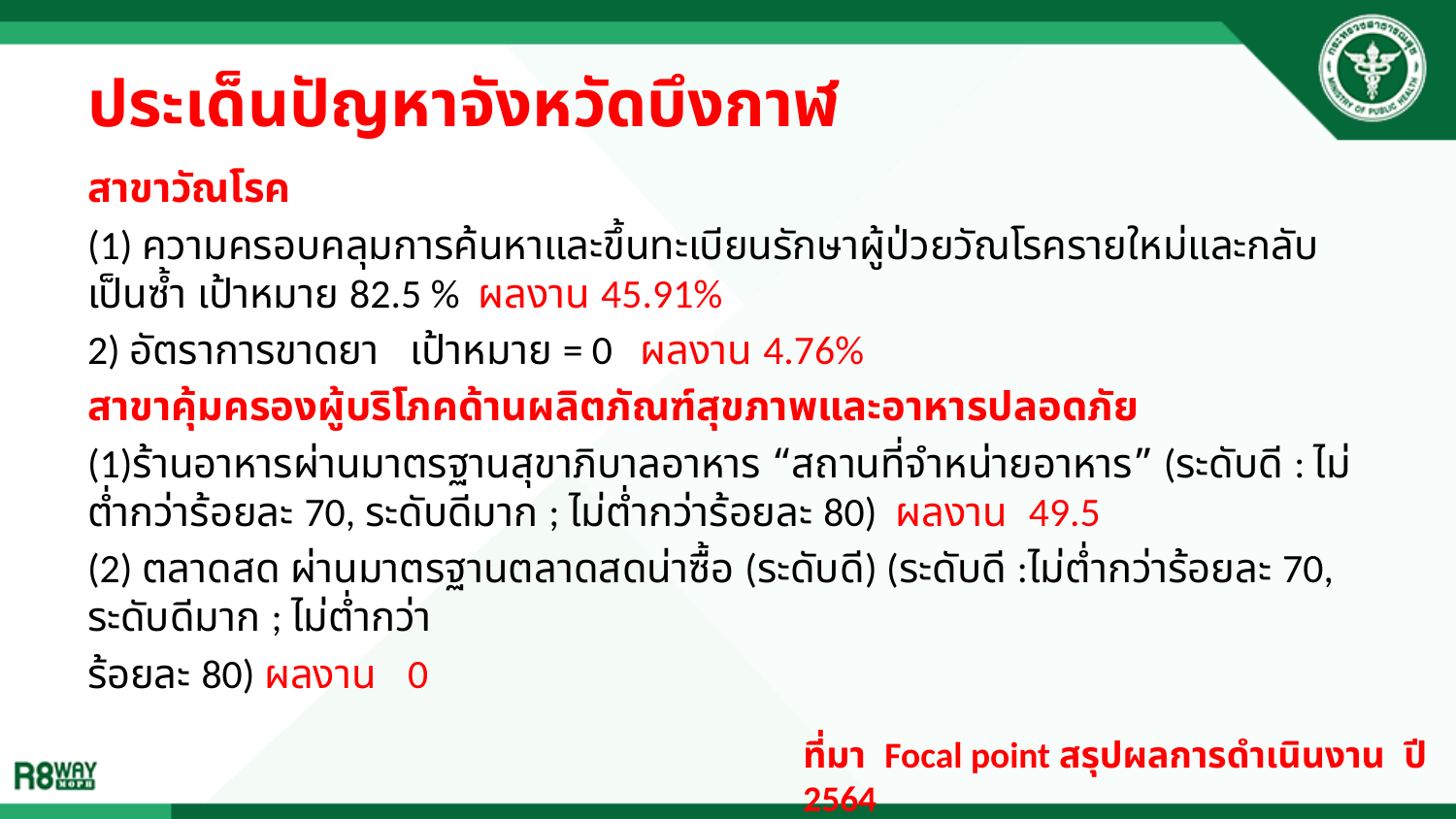

# ประเด็นปัญหาจังหวัดบึงกาฬ
สาขาวัณโรค
(1) ความครอบคลุมการค้นหาและขึ้นทะเบียนรักษาผู้ป่วยวัณโรครายใหม่และกลับเป็นซ้ำ เป้าหมาย 82.5 %  ผลงาน 45.91%
2) อัตราการขาดยา   เป้าหมาย = 0   ผลงาน 4.76%
สาขาคุ้มครองผู้บริโภคด้านผลิตภัณฑ์สุขภาพและอาหารปลอดภัย
(1)ร้านอาหารผ่านมาตรฐานสุขาภิบาลอาหาร “สถานที่จำหน่ายอาหาร” (ระดับดี : ไม่ต่ำกว่าร้อยละ 70, ระดับดีมาก ; ไม่ต่ำกว่าร้อยละ 80)  ผลงาน  49.5
(2) ตลาดสด ผ่านมาตรฐานตลาดสดน่าซื้อ (ระดับดี) (ระดับดี :ไม่ต่ำกว่าร้อยละ 70, ระดับดีมาก ; ไม่ต่ำกว่า
ร้อยละ 80) ผลงาน   0

ที่มา  Focal point สรุปผลการดำเนินงาน  ปี 2564